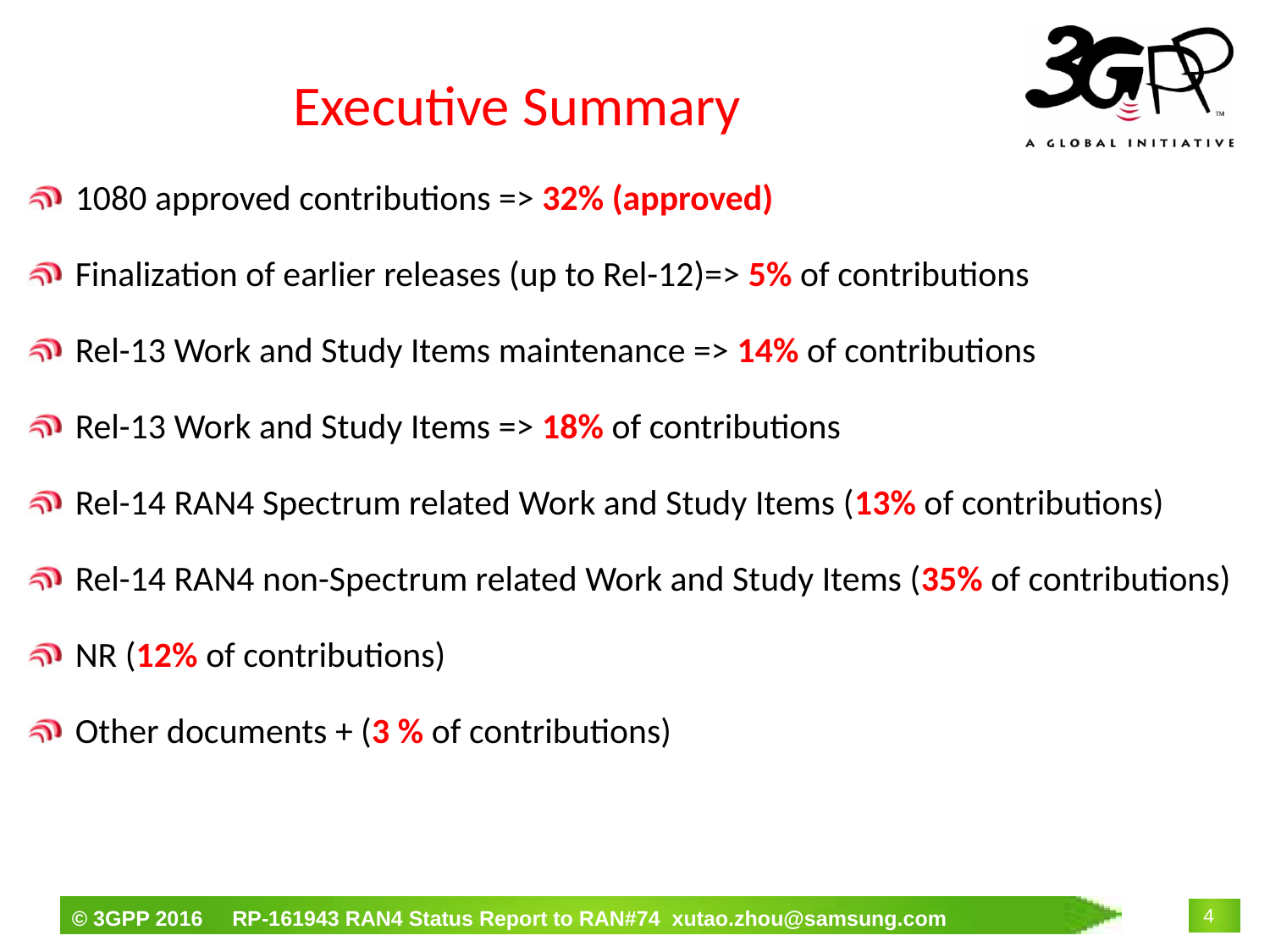

# Executive Summary
1080 approved contributions => 32% (approved)

Finalization of earlier releases (up to Rel-12)=> 5% of contributions

Rel-13 Work and Study Items maintenance => 14% of contributions

Rel-13 Work and Study Items => 18% of contributions

Rel-14 RAN4 Spectrum related Work and Study Items (13% of contributions)

Rel-14 RAN4 non-Spectrum related Work and Study Items (35% of contributions)

NR (12% of contributions)

Other documents + (3 % of contributions)